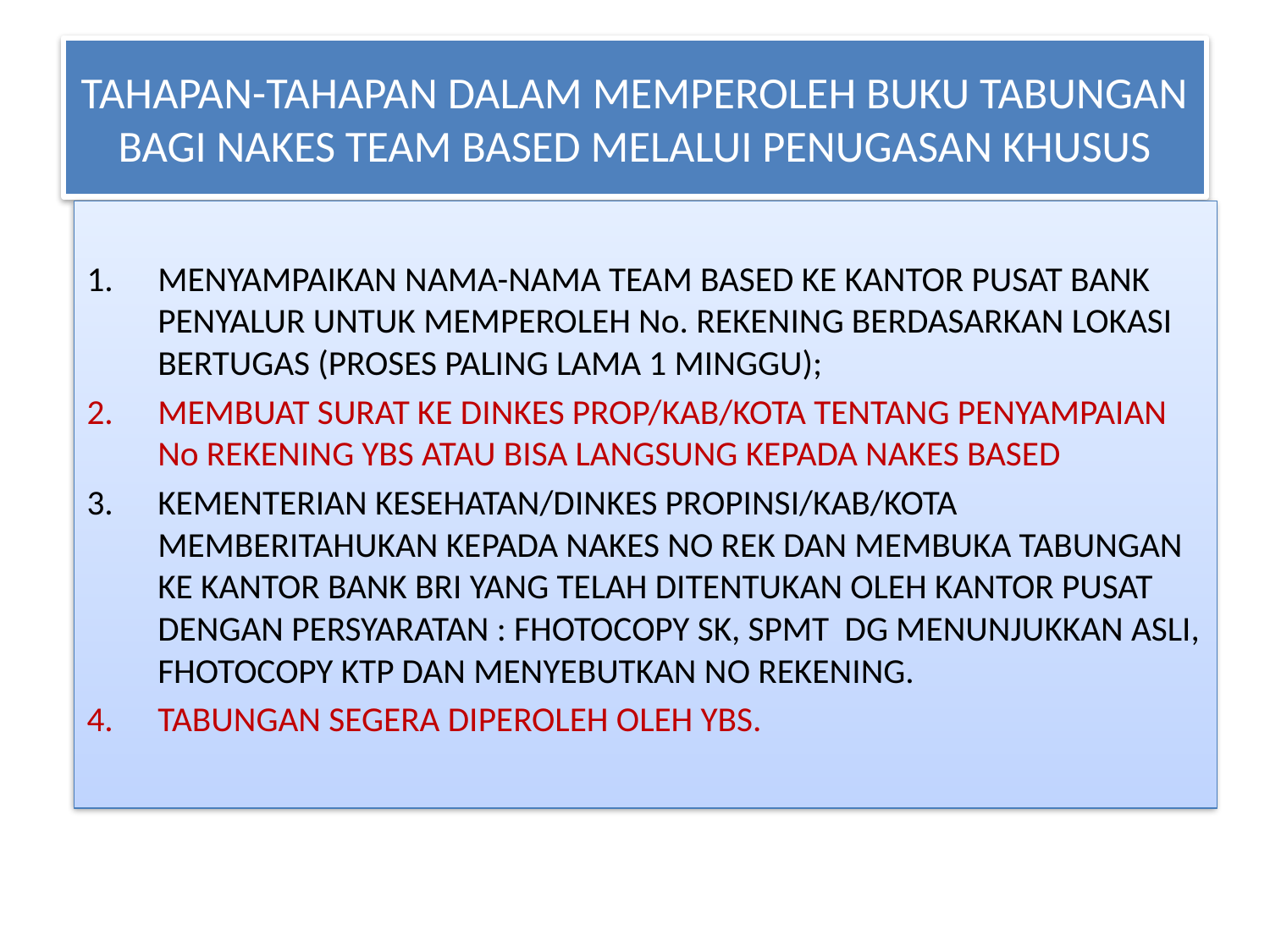

# TAHAPAN-TAHAPAN DALAM MEMPEROLEH BUKU TABUNGAN BAGI NAKES TEAM BASED MELALUI PENUGASAN KHUSUS

MENYAMPAIKAN NAMA-NAMA TEAM BASED KE KANTOR PUSAT BANK PENYALUR UNTUK MEMPEROLEH No. REKENING BERDASARKAN LOKASI BERTUGAS (PROSES PALING LAMA 1 MINGGU);
MEMBUAT SURAT KE DINKES PROP/KAB/KOTA TENTANG PENYAMPAIAN No REKENING YBS ATAU BISA LANGSUNG KEPADA NAKES BASED
KEMENTERIAN KESEHATAN/DINKES PROPINSI/KAB/KOTA MEMBERITAHUKAN KEPADA NAKES NO REK DAN MEMBUKA TABUNGAN KE KANTOR BANK BRI YANG TELAH DITENTUKAN OLEH KANTOR PUSAT DENGAN PERSYARATAN : FHOTOCOPY SK, SPMT  DG MENUNJUKKAN ASLI, FHOTOCOPY KTP DAN MENYEBUTKAN NO REKENING.
TABUNGAN SEGERA DIPEROLEH OLEH YBS.